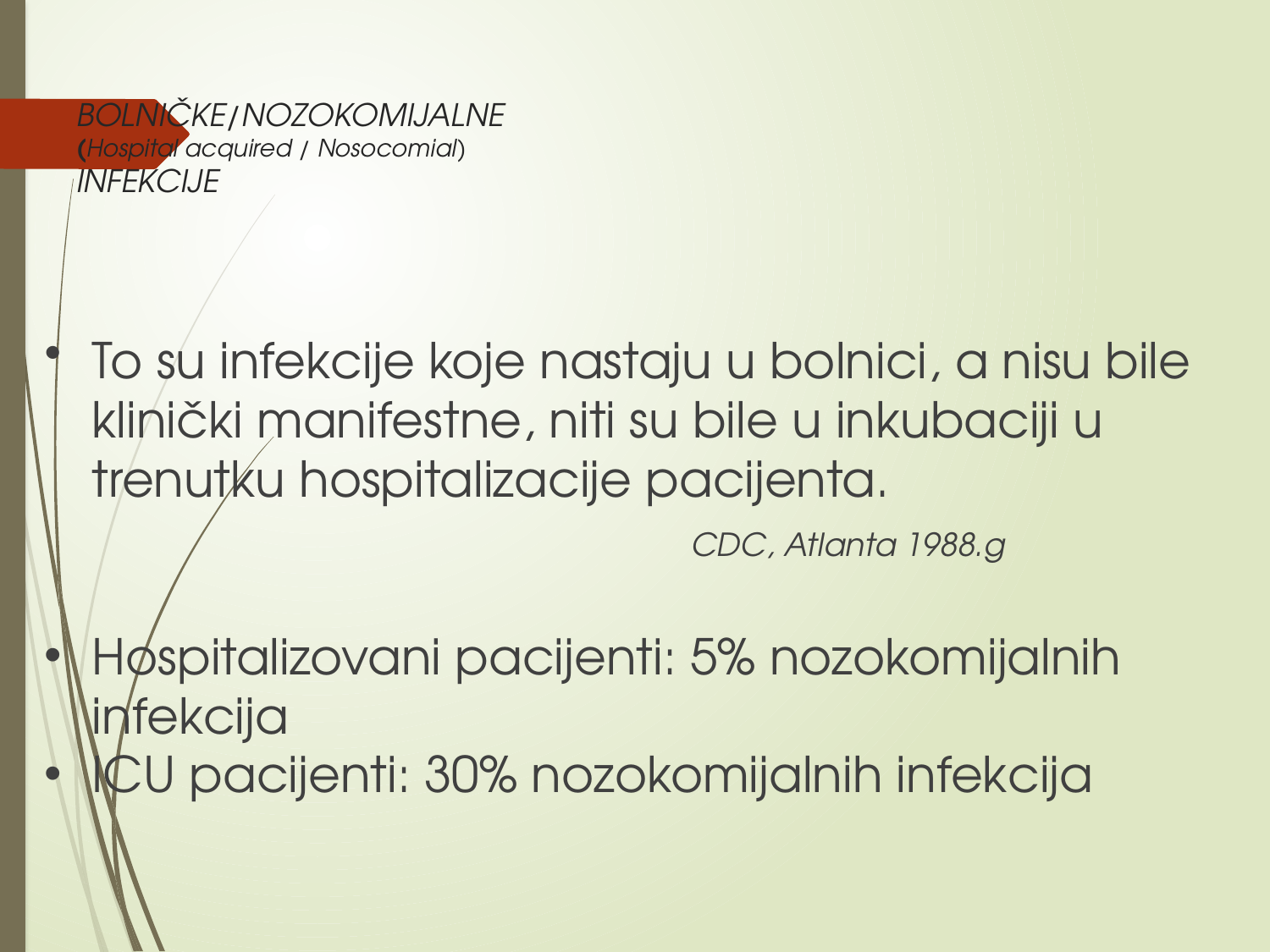

# BOLNIČKE/NOZOKOMIJALNE (Hospital acquired / Nosocomial) INFEKCIJE
To su infekcije koje nastaju u bolnici, a nisu bile klinički manifestne, niti su bile u inkubaciji u trenutku hospitalizacije pacijenta.
                                               CDC, Atlanta 1988.g

Hospitalizovani pacijenti: 5% nozokomijalnih infekcija
ICU pacijenti: 30% nozokomijalnih infekcija